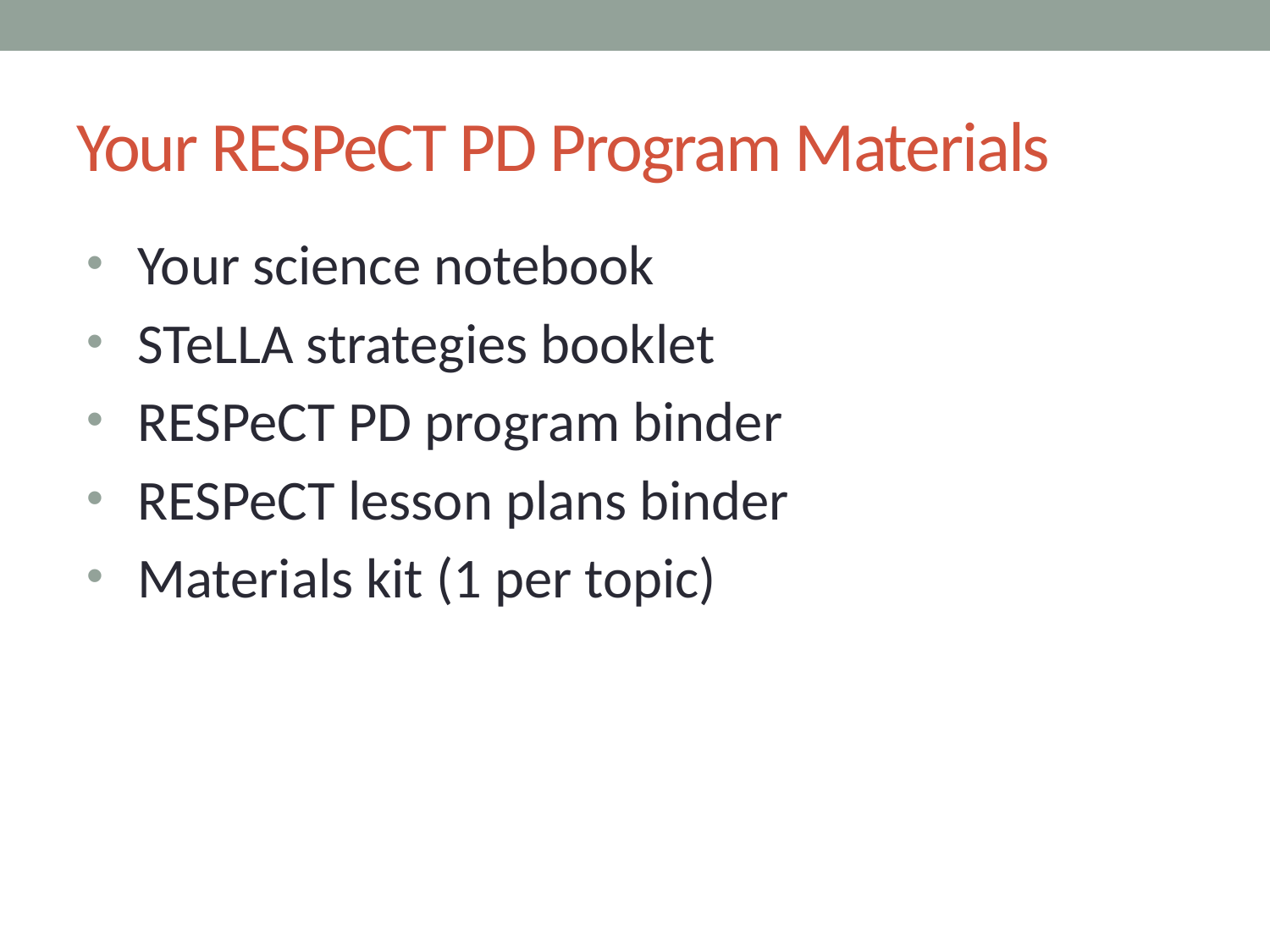

# Your RESPeCT PD Program Materials
Your science notebook
STeLLA strategies booklet
RESPeCT PD program binder
RESPeCT lesson plans binder
Materials kit (1 per topic)